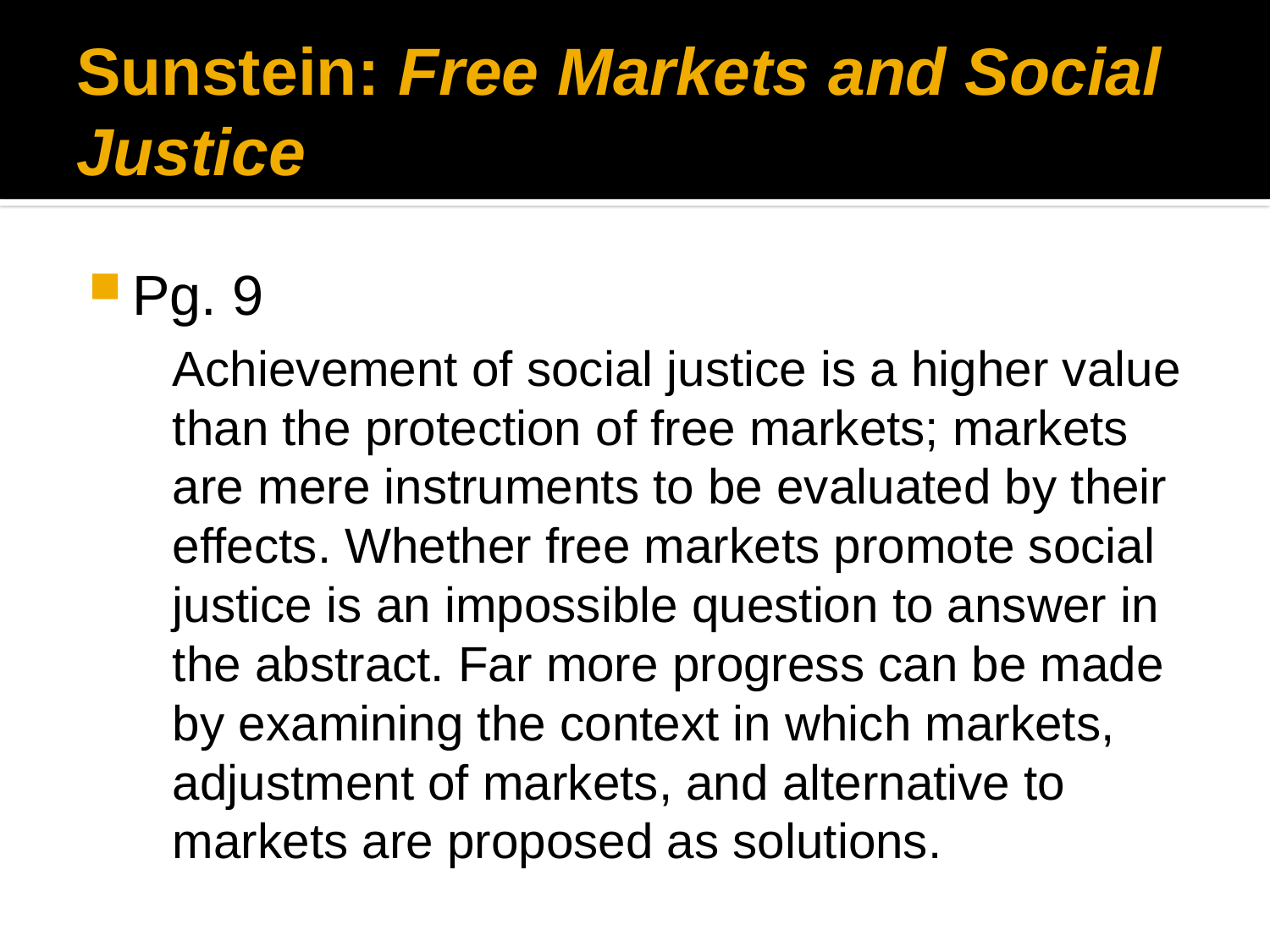

# Sunstein: Free Markets and Social Justice
Pg. 9
	Achievement of social justice is a higher value than the protection of free markets; markets are mere instruments to be evaluated by their effects. Whether free markets promote social justice is an impossible question to answer in the abstract. Far more progress can be made by examining the context in which markets, adjustment of markets, and alternative to markets are proposed as solutions.